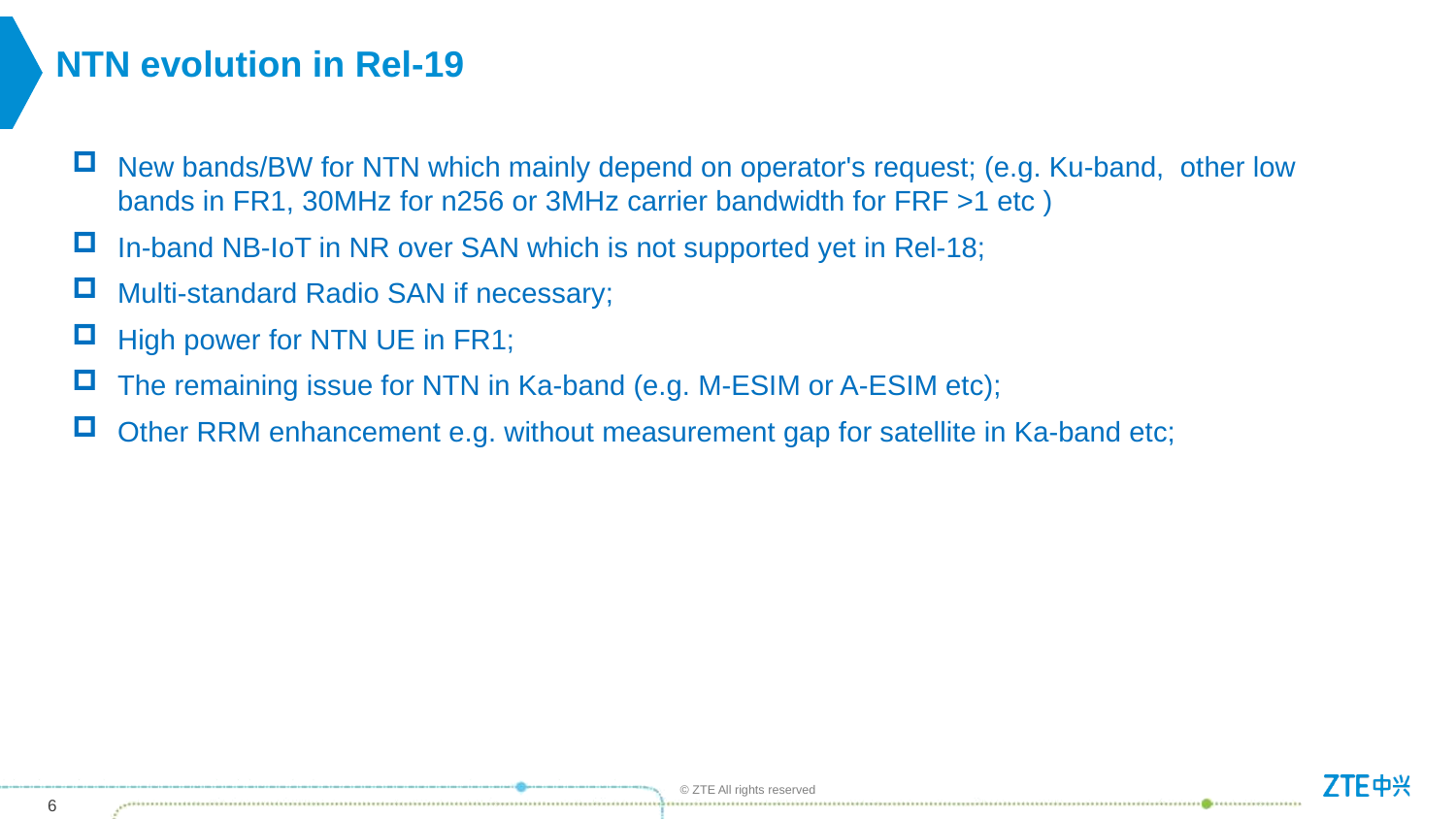

# NTN evolution in Rel-19

New bands/BW for NTN which mainly depend on operator's request; (e.g. Ku-band,  other low bands in FR1, 30MHz for n256 or 3MHz carrier bandwidth for FRF >1 etc )
In-band NB-IoT in NR over SAN which is not supported yet in Rel-18;
Multi-standard Radio SAN if necessary;
High power for NTN UE in FR1;
The remaining issue for NTN in Ka-band (e.g. M-ESIM or A-ESIM etc);
Other RRM enhancement e.g. without measurement gap for satellite in Ka-band etc;